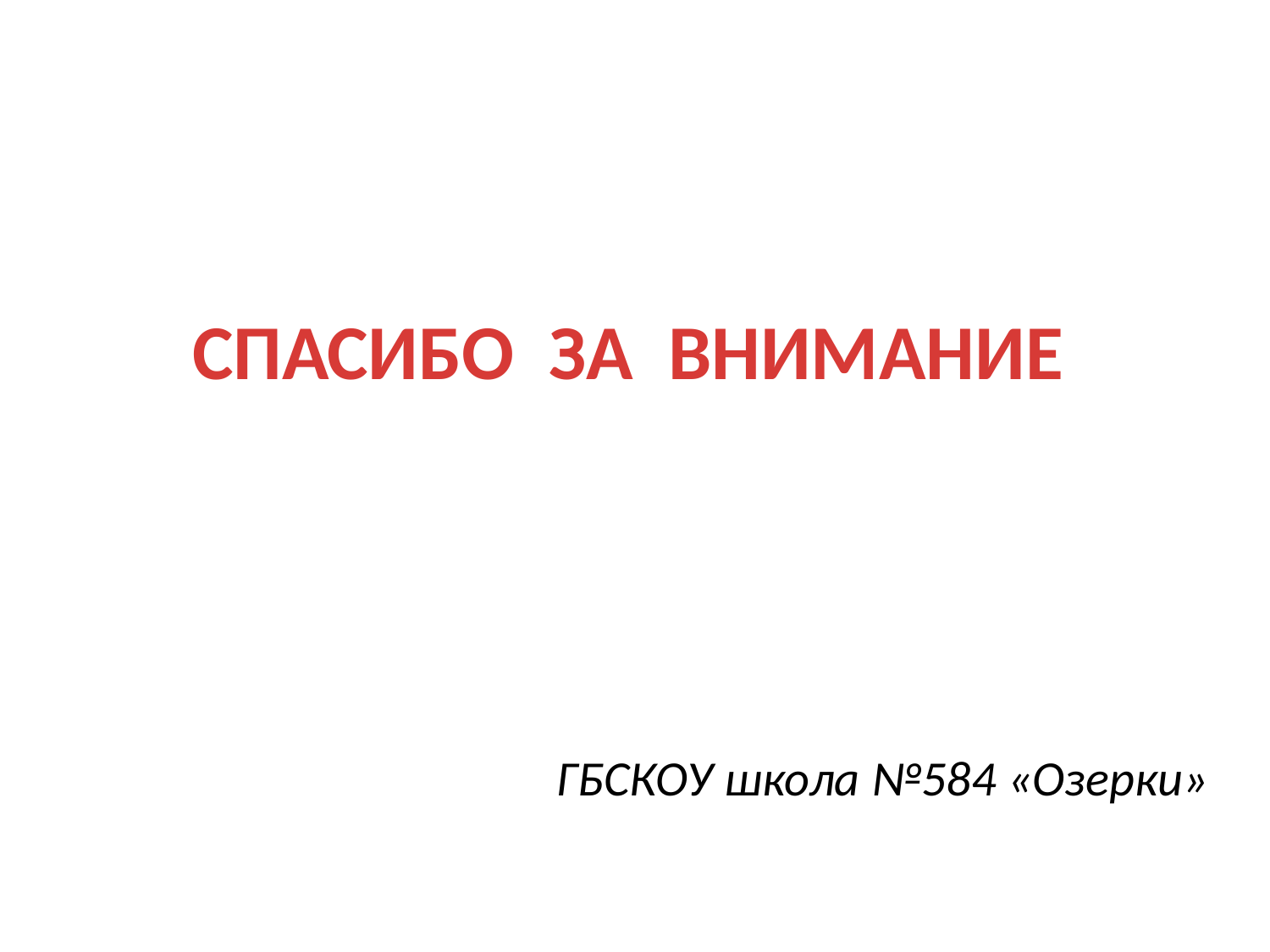

СПАСИБО  ЗА  ВНИМАНИЕ
ГБСКОУ школа №584 «Озерки»